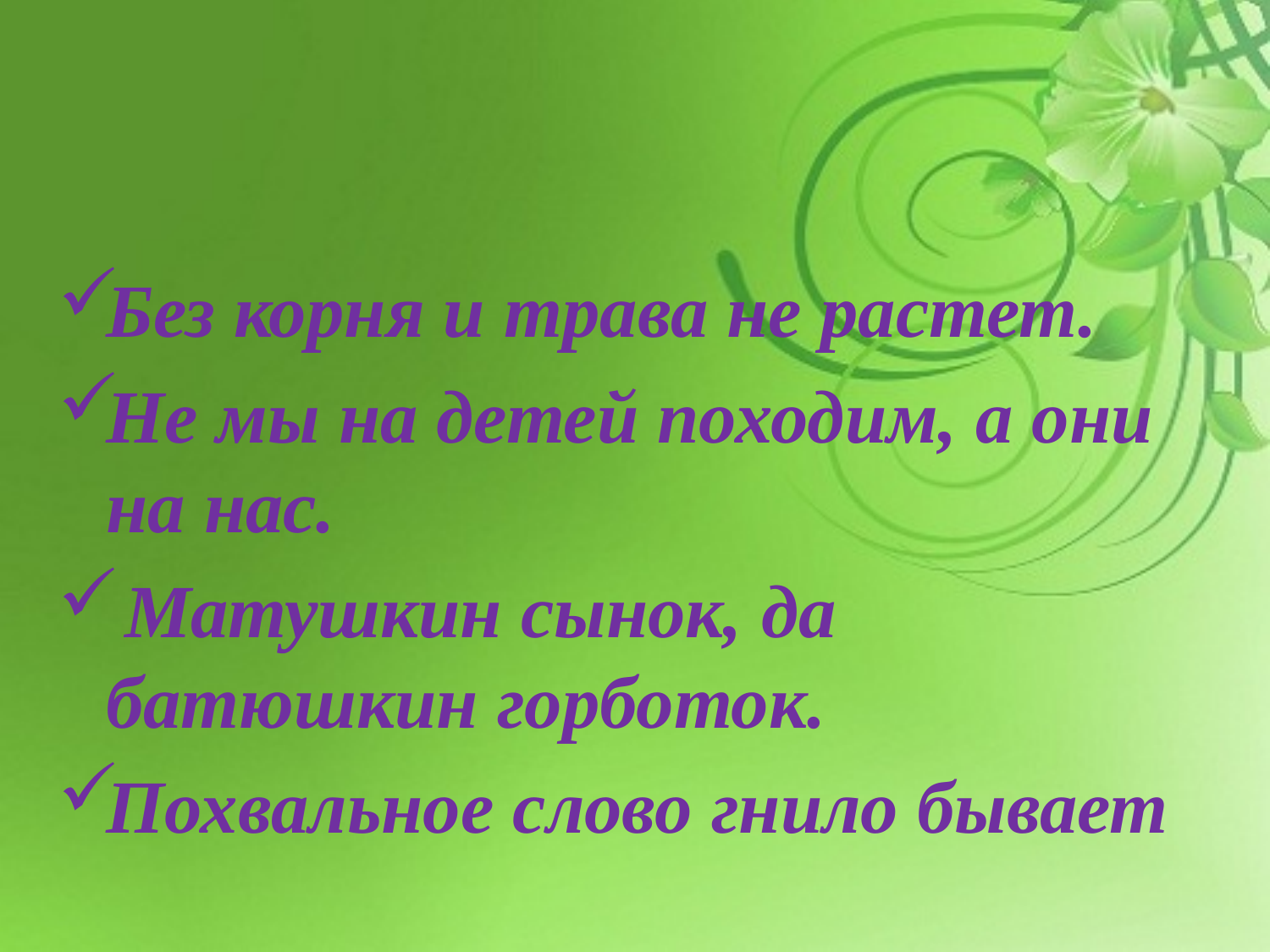

Без корня и трава не растет.
Не мы на детей походим, а они на нас.
 Матушкин сынок, да батюшкин горботок.
Похвальное слово гнило бывает